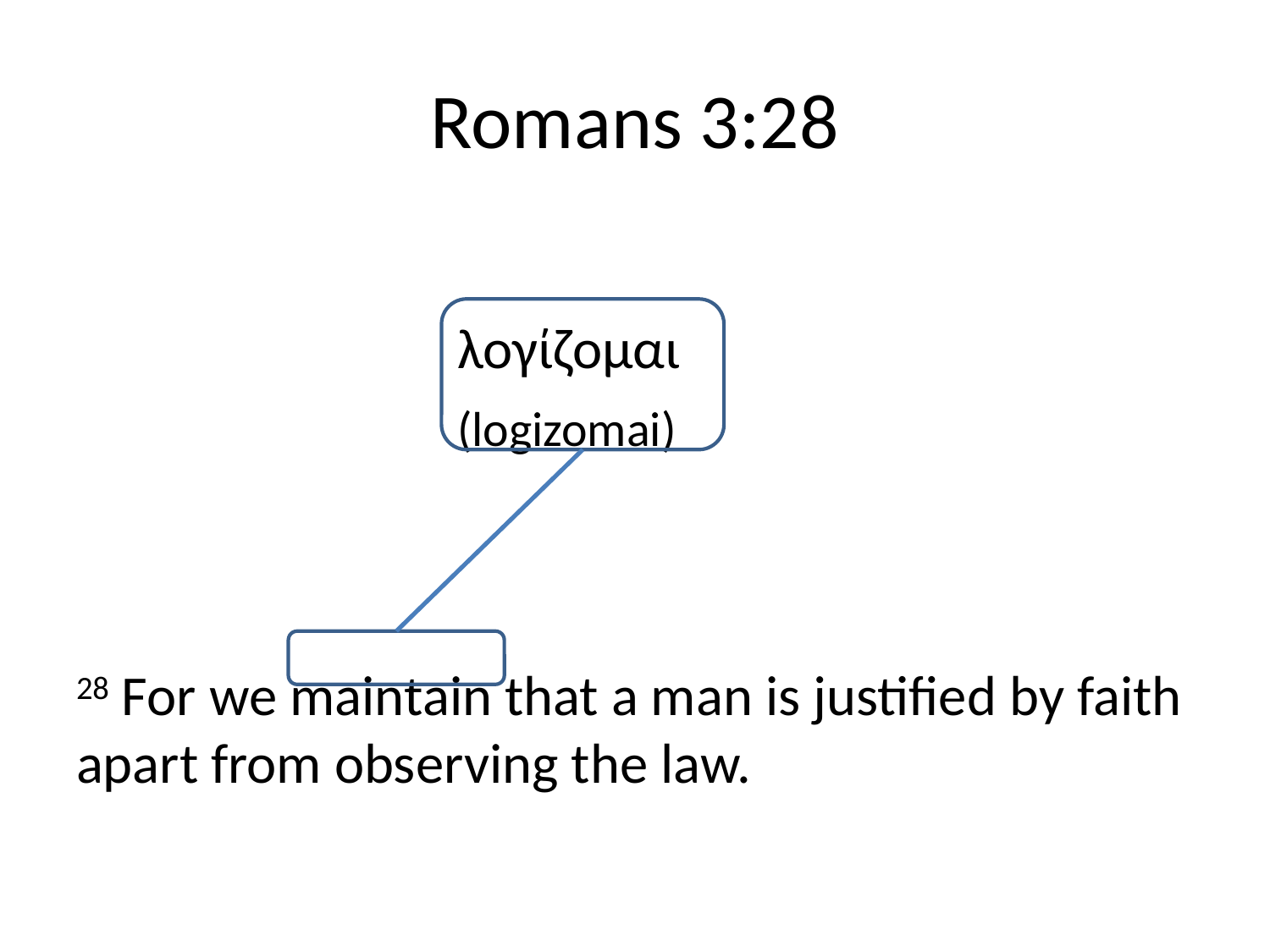

# Romans 3:28

			λογίζομαι
			(logizomai)

28 For we maintain that a man is justified by faith apart from observing the law.